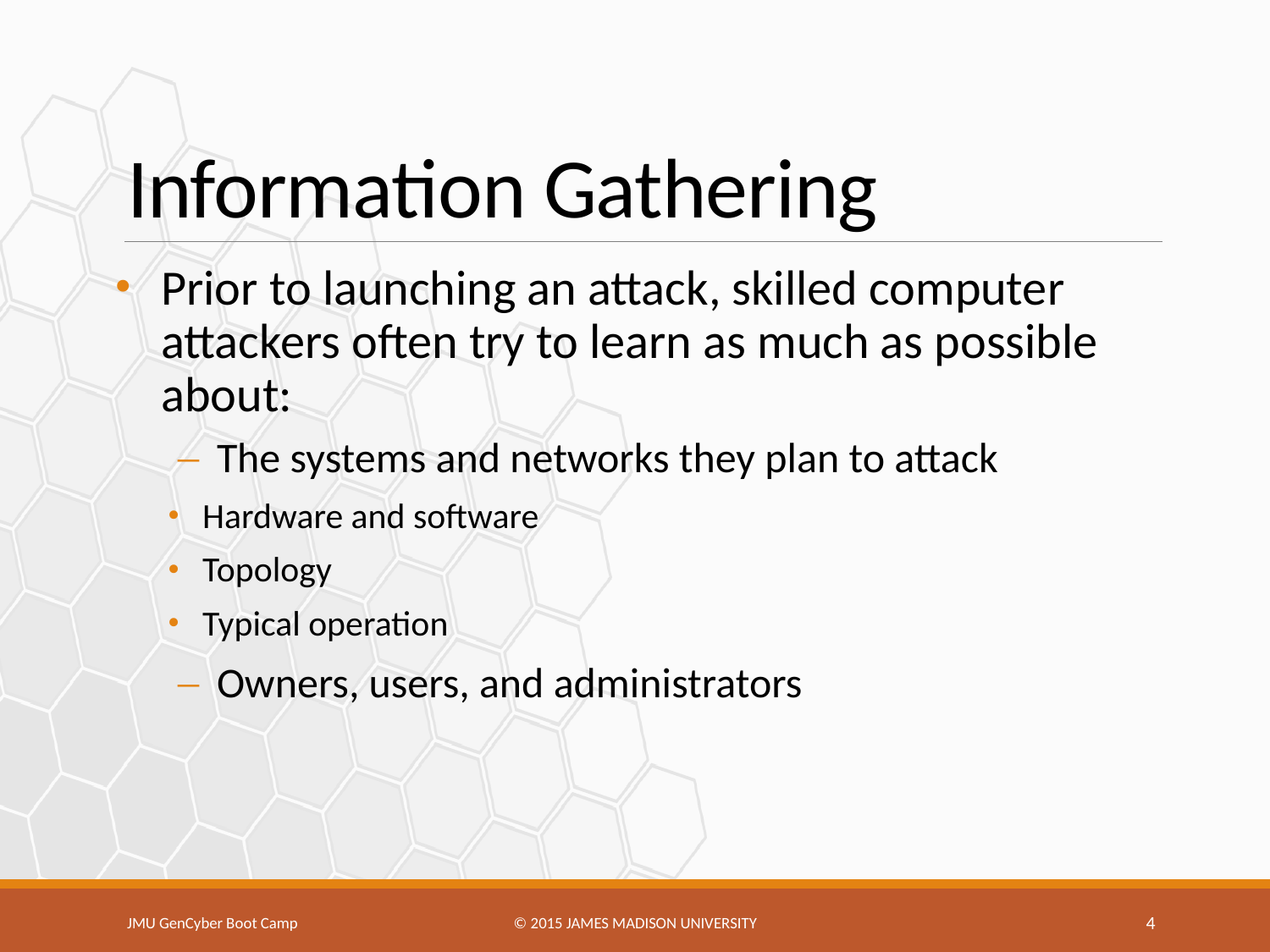

# Information Gathering
Prior to launching an attack, skilled computer attackers often try to learn as much as possible about:
The systems and networks they plan to attack
Hardware and software
Topology
Typical operation
Owners, users, and administrators
JMU GenCyber Boot Camp
© 2015 James Madison university
4